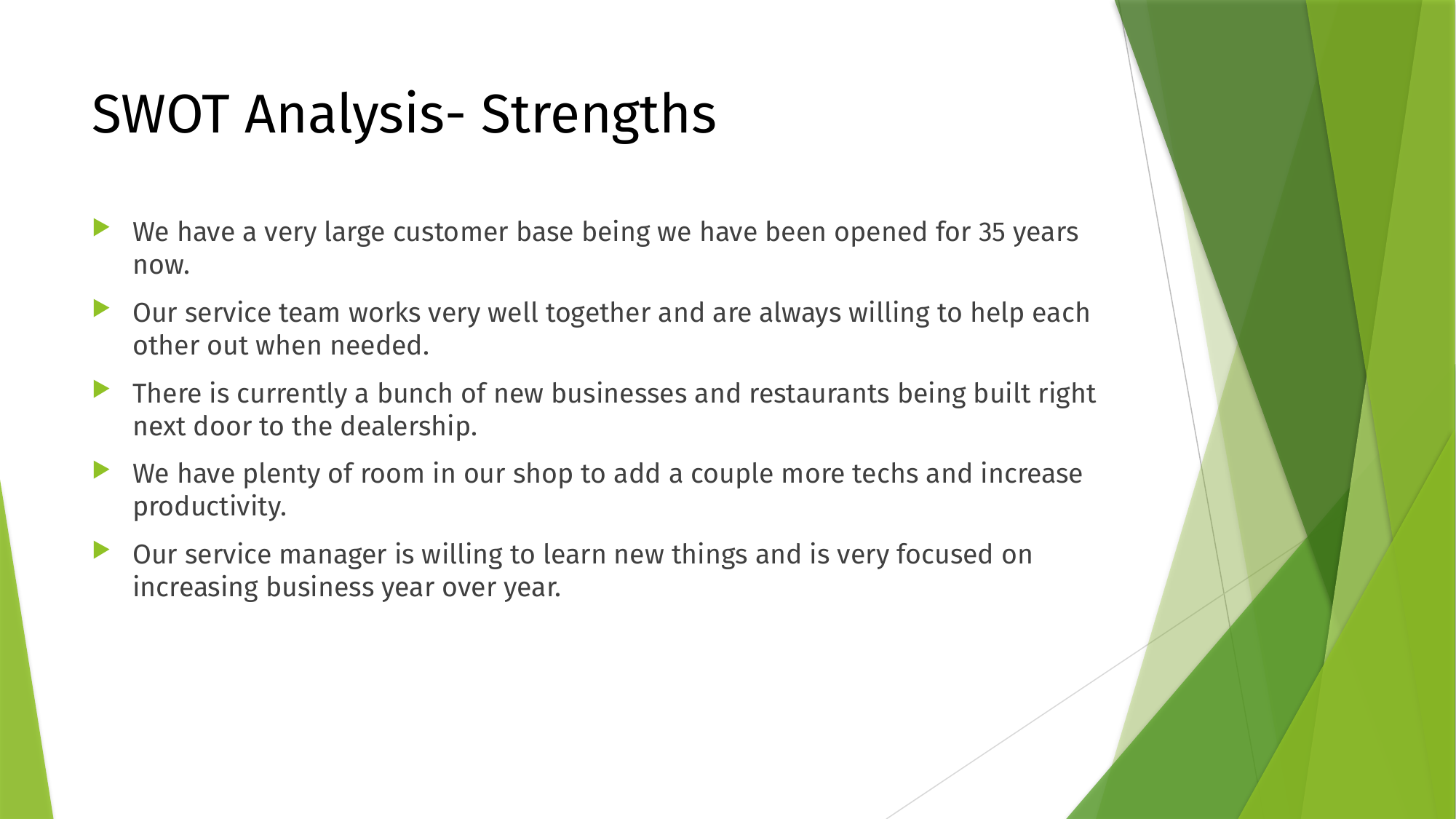

# SWOT Analysis- Strengths
We have a very large customer base being we have been opened for 35 years now.
Our service team works very well together and are always willing to help each other out when needed.
There is currently a bunch of new businesses and restaurants being built right next door to the dealership.
We have plenty of room in our shop to add a couple more techs and increase productivity.
Our service manager is willing to learn new things and is very focused on increasing business year over year.